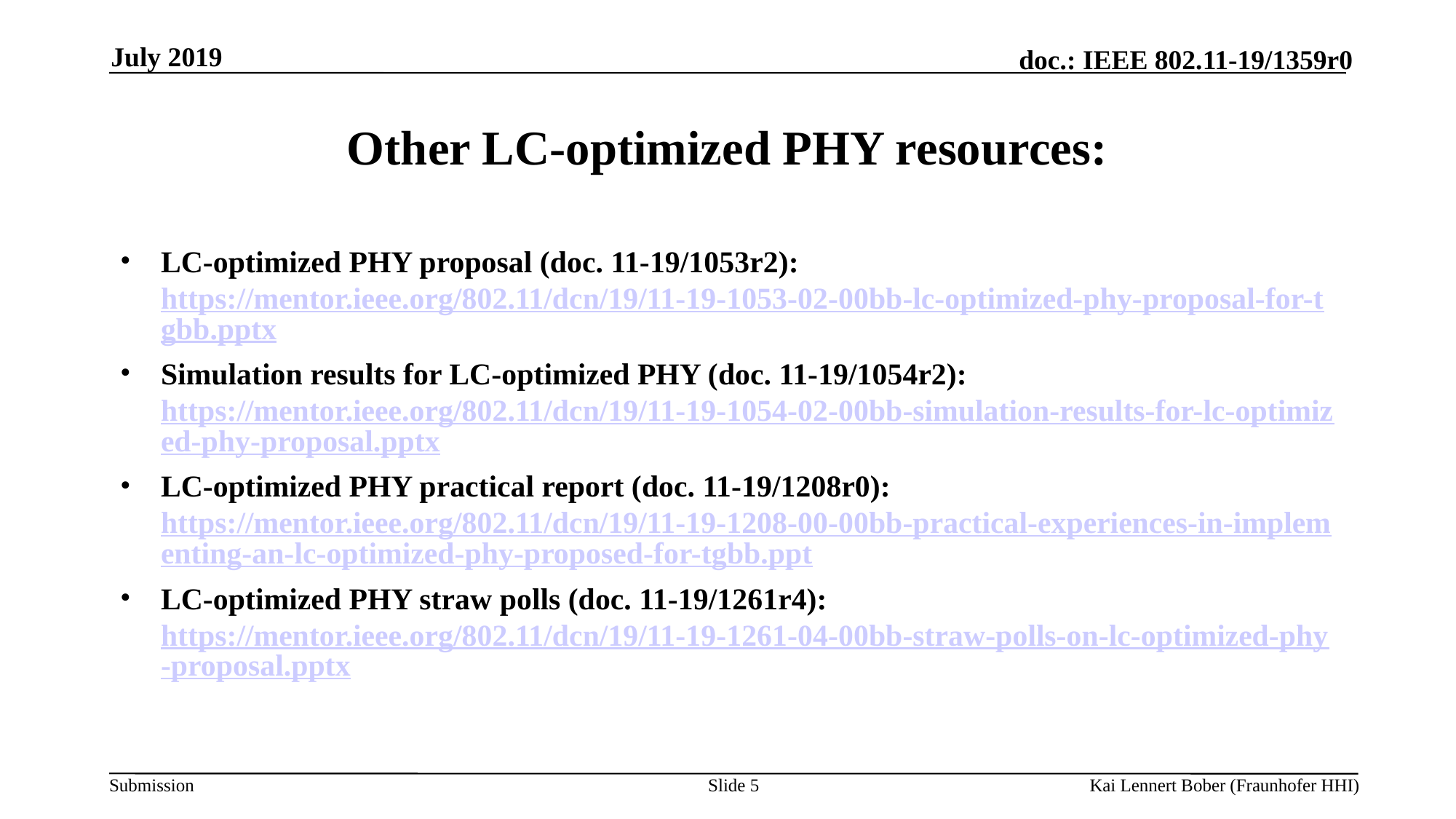

July 2019
# Other LC-optimized PHY resources:
LC-optimized PHY proposal (doc. 11-19/1053r2):
https://mentor.ieee.org/802.11/dcn/19/11-19-1053-02-00bb-lc-optimized-phy-proposal-for-tgbb.pptx
Simulation results for LC-optimized PHY (doc. 11-19/1054r2):
https://mentor.ieee.org/802.11/dcn/19/11-19-1054-02-00bb-simulation-results-for-lc-optimized-phy-proposal.pptx
LC-optimized PHY practical report (doc. 11-19/1208r0):
https://mentor.ieee.org/802.11/dcn/19/11-19-1208-00-00bb-practical-experiences-in-implementing-an-lc-optimized-phy-proposed-for-tgbb.ppt
LC-optimized PHY straw polls (doc. 11-19/1261r4):
https://mentor.ieee.org/802.11/dcn/19/11-19-1261-04-00bb-straw-polls-on-lc-optimized-phy-proposal.pptx

Slide 5
Kai Lennert Bober (Fraunhofer HHI)